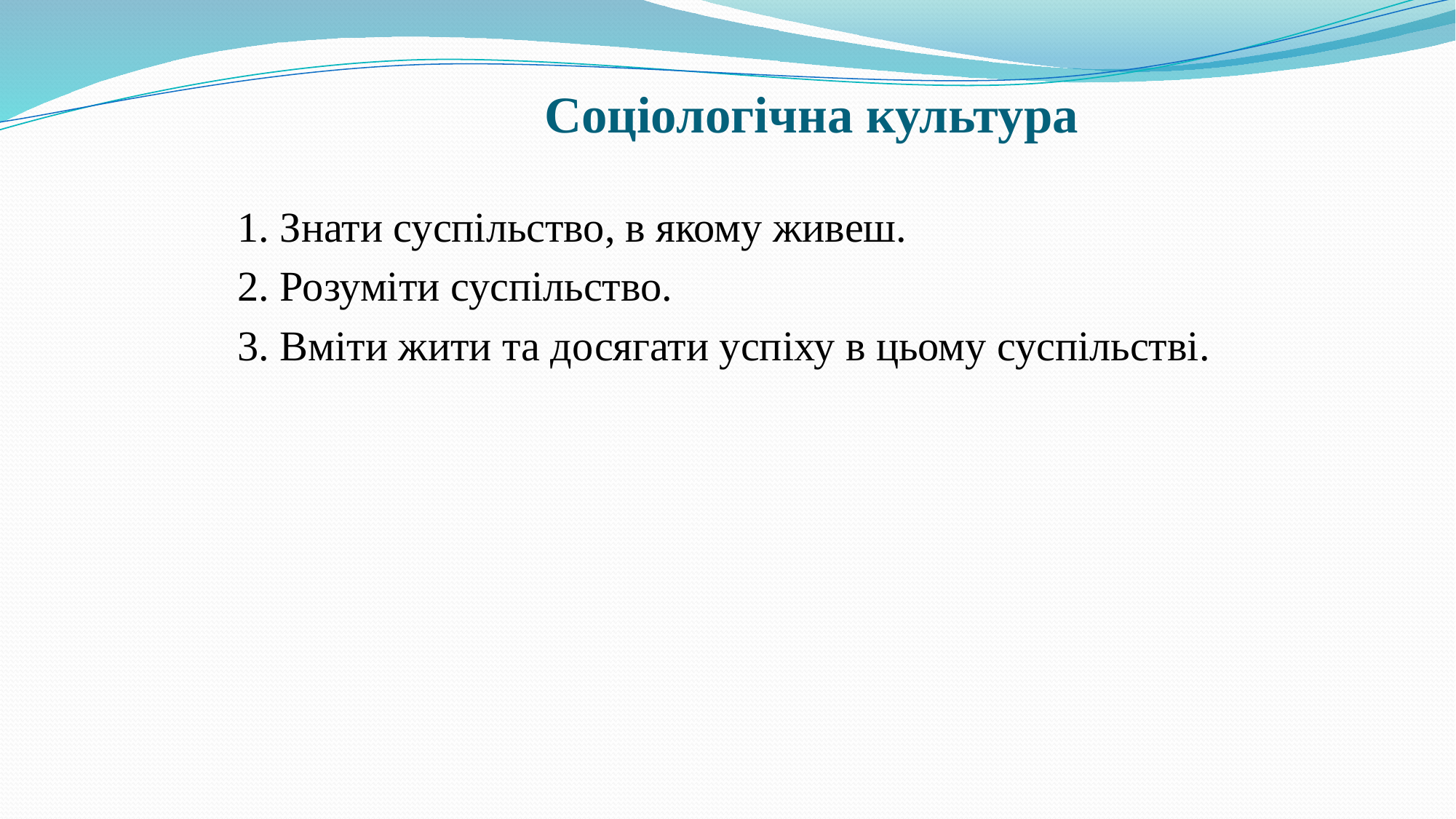

# Соціологічна культура
1. Знати суспільство, в якому живеш.
2. Розуміти суспільство.
3. Вміти жити та досягати успіху в цьому суспільстві.